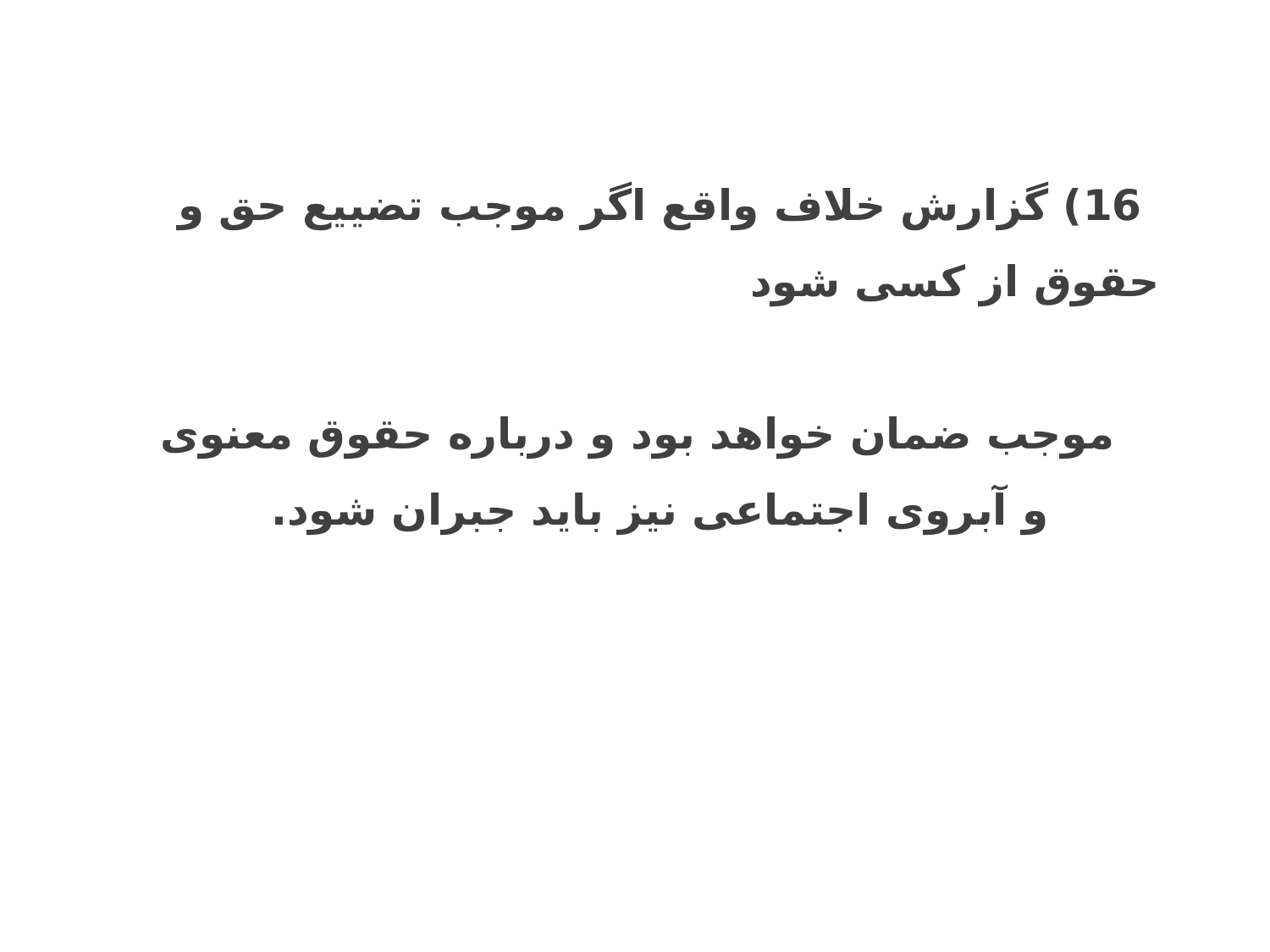

16) گزارش خلاف واقع اگر موجب تضییع حق و حقوق از کسی شود
   موجب ضمان خواهد بود و درباره حقوق معنوی و آبروی اجتماعی نیز باید جبران شود.